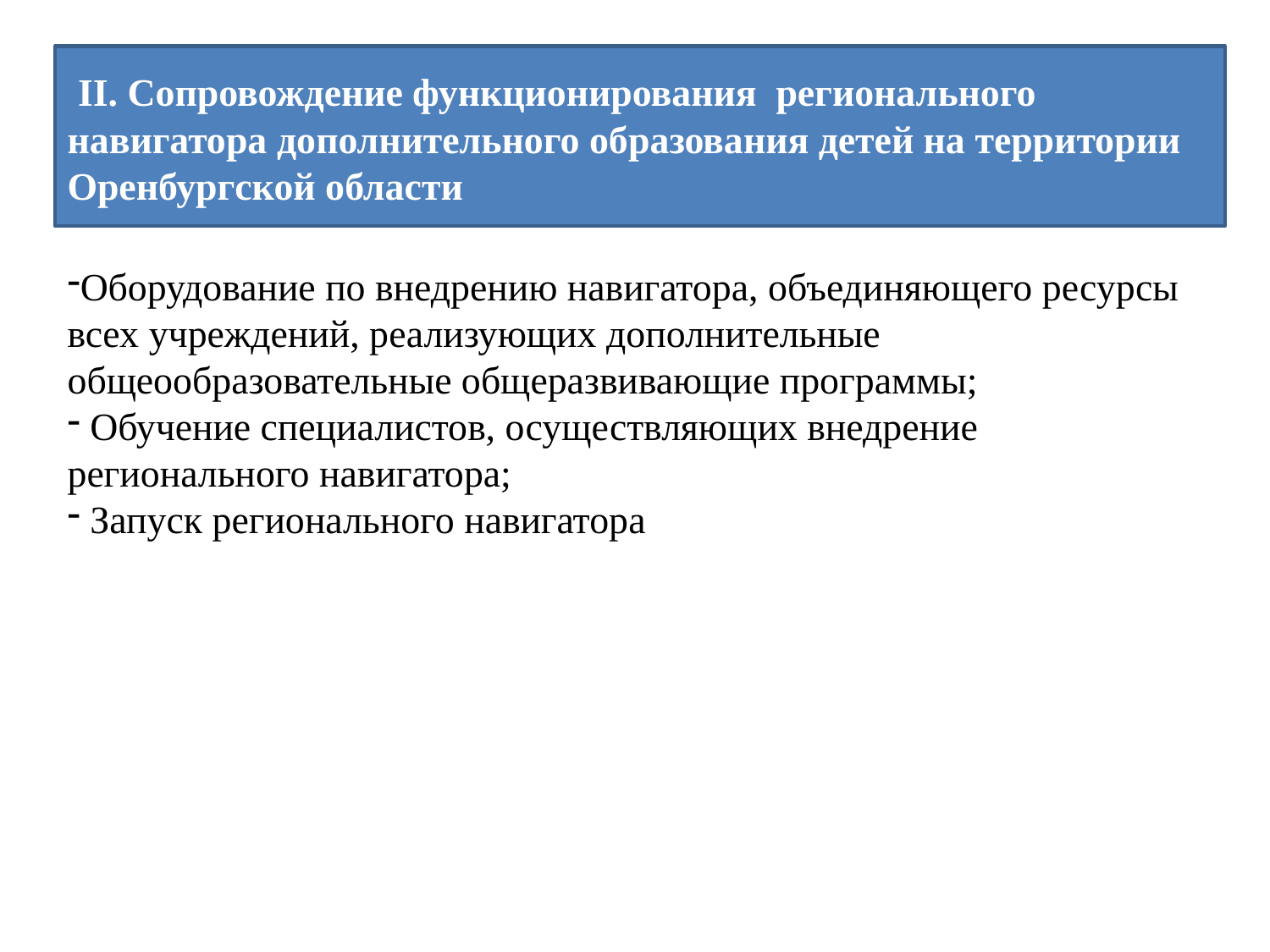

II. Сопровождение функционирования  регионального навигатора дополнительного образования детей на территории Оренбургской области
Оборудование по внедрению навигатора, объединяющего ресурсы всех учреждений, реализующих дополнительные общеообразовательные общеразвивающие программы;
 Обучение специалистов, осуществляющих внедрение  регионального навигатора;
 Запуск регионального навигатора